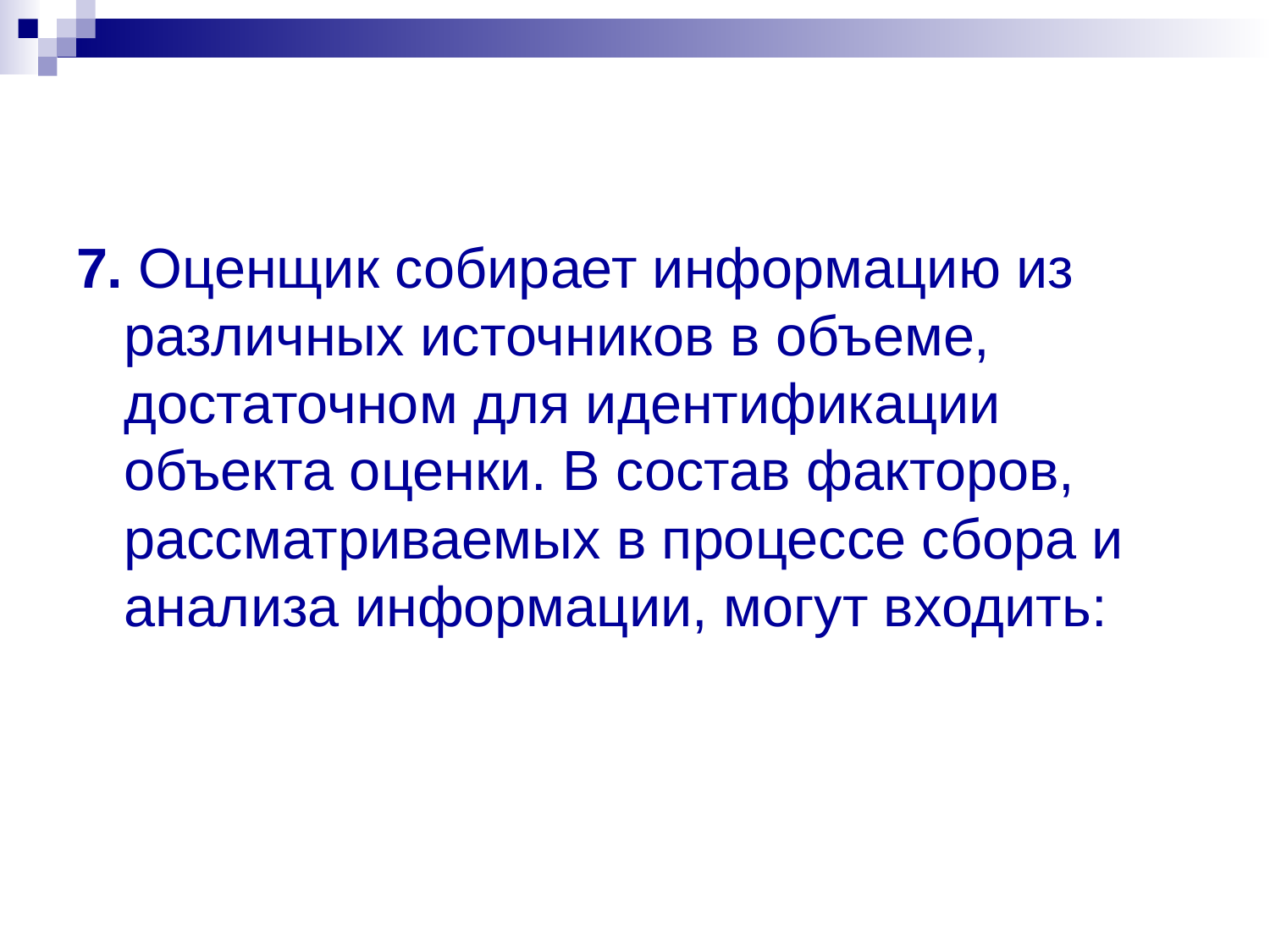

7. Оценщик собирает информацию из различных источников в объеме, достаточном для идентификации объекта оценки. В состав факторов, рассматриваемых в процессе сбора и анализа информации, могут входить: